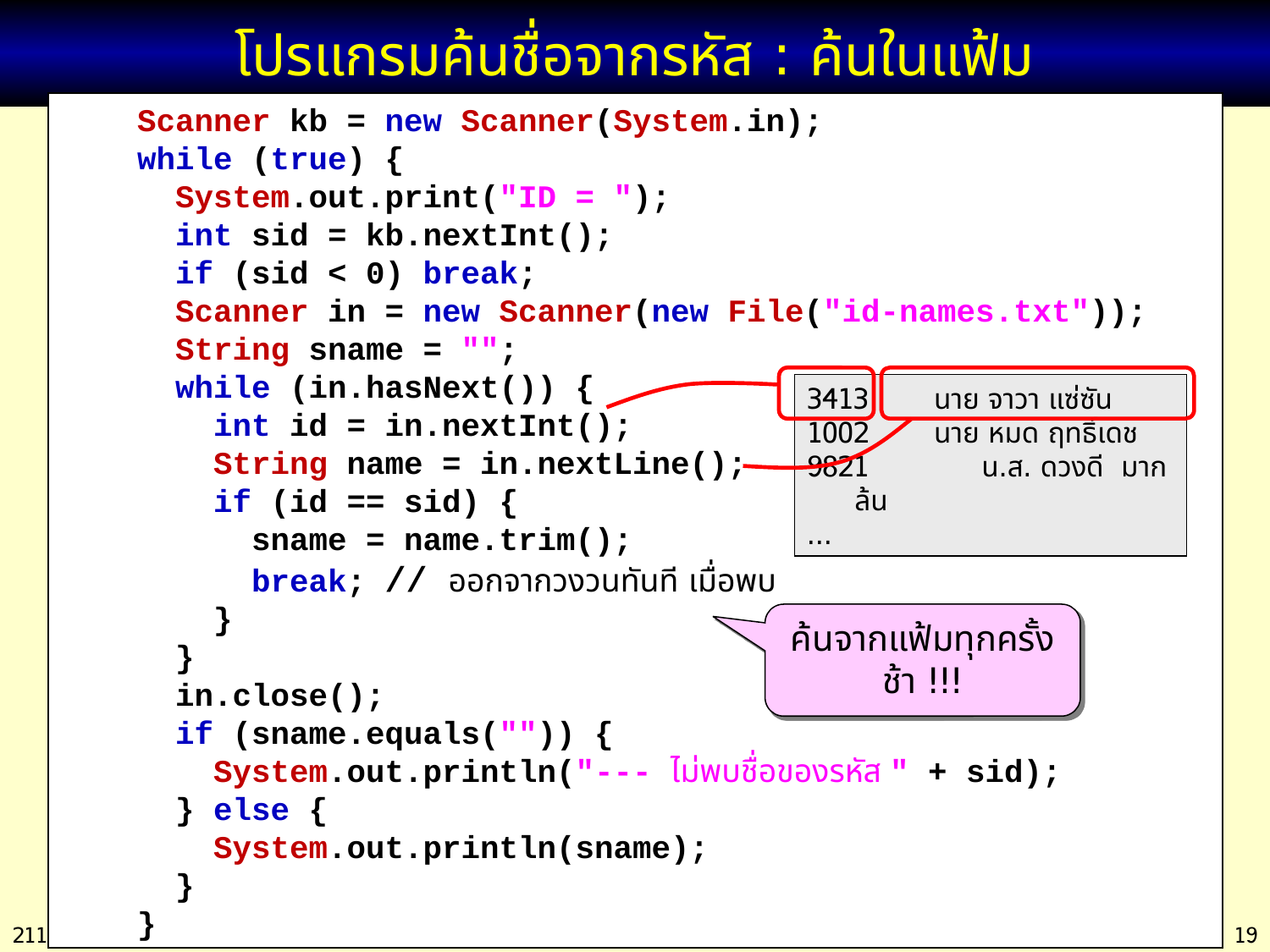

# โปรแกรมค้นชื่อจากรหัส : ค้นในแฟ้ม
    Scanner kb = new Scanner(System.in);
    while (true) {
      System.out.print("ID = ");
      int sid = kb.nextInt();
      if (sid < 0) break;
      Scanner in = new Scanner(new File("id-names.txt"));
      String sname = "";
      while (in.hasNext()) {
        int id = in.nextInt();
        String name = in.nextLine();
        if (id == sid) {
          sname = name.trim();
          break; // ออกจากวงวนทันที เมื่อพบ
        }
      }
      in.close();
      if (sname.equals("")) {
        System.out.println("--- ไม่พบชื่อของรหัส " + sid);
      } else {
        System.out.println(sname);
      }
    }

3413	นาย จาวา แซ่ซัน
1002	นาย หมด ฤทธิ์เดช
9821	น.ส. ดวงดี  มากล้น
...
ค้นจากแฟ้มทุกครั้ง
ช้า !!!